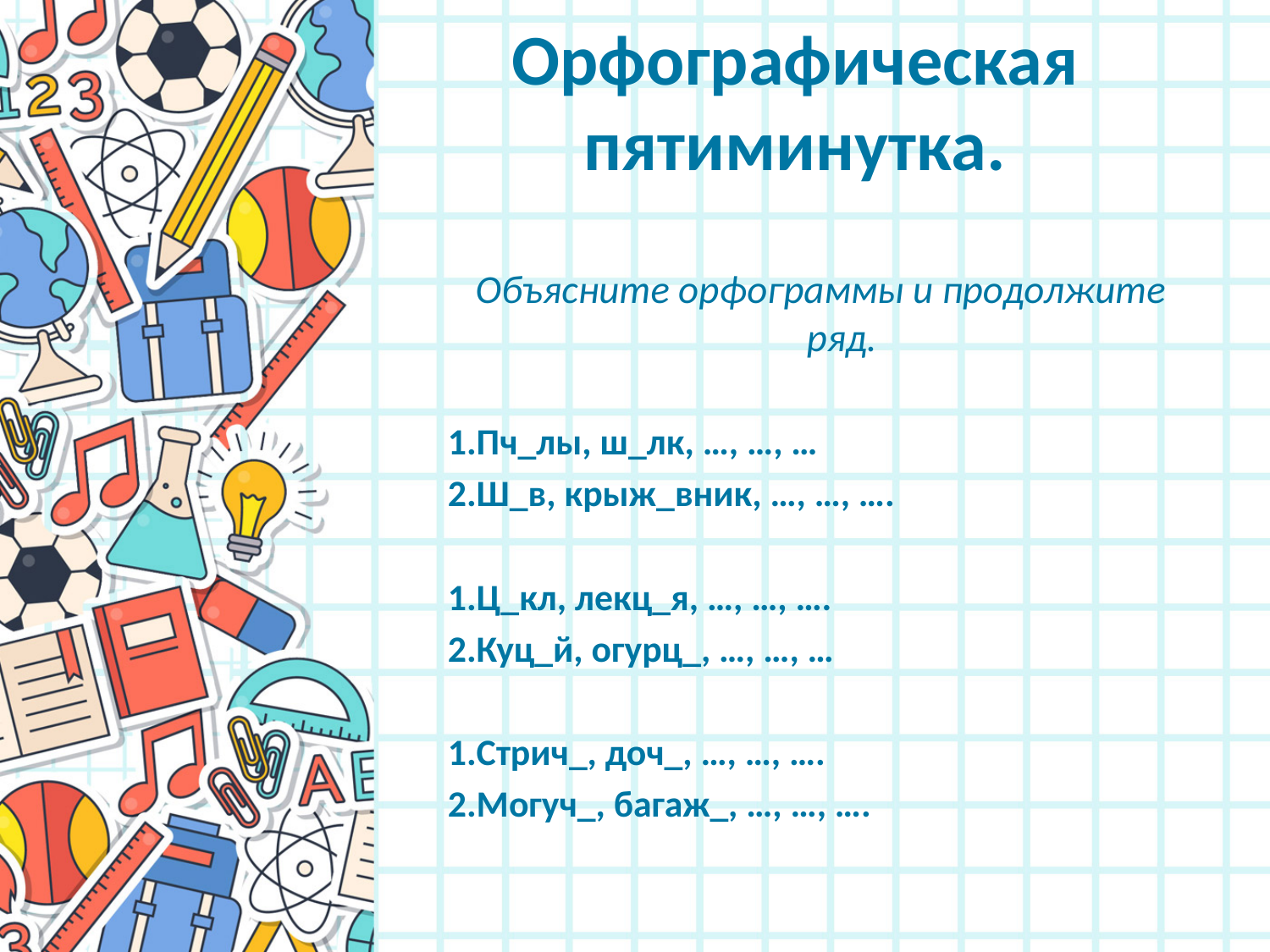

# Орфографическая пятиминутка.
Объясните орфограммы и продолжите ряд.

1.Пч_лы, ш_лк, …, …, …
2.Ш_в, крыж_вник, …, …, ….

1.Ц_кл, лекц_я, …, …, ….
2.Куц_й, огурц_, …, …, …

1.Стрич_, доч_, …, …, ….
2.Могуч_, багаж_, …, …, ….